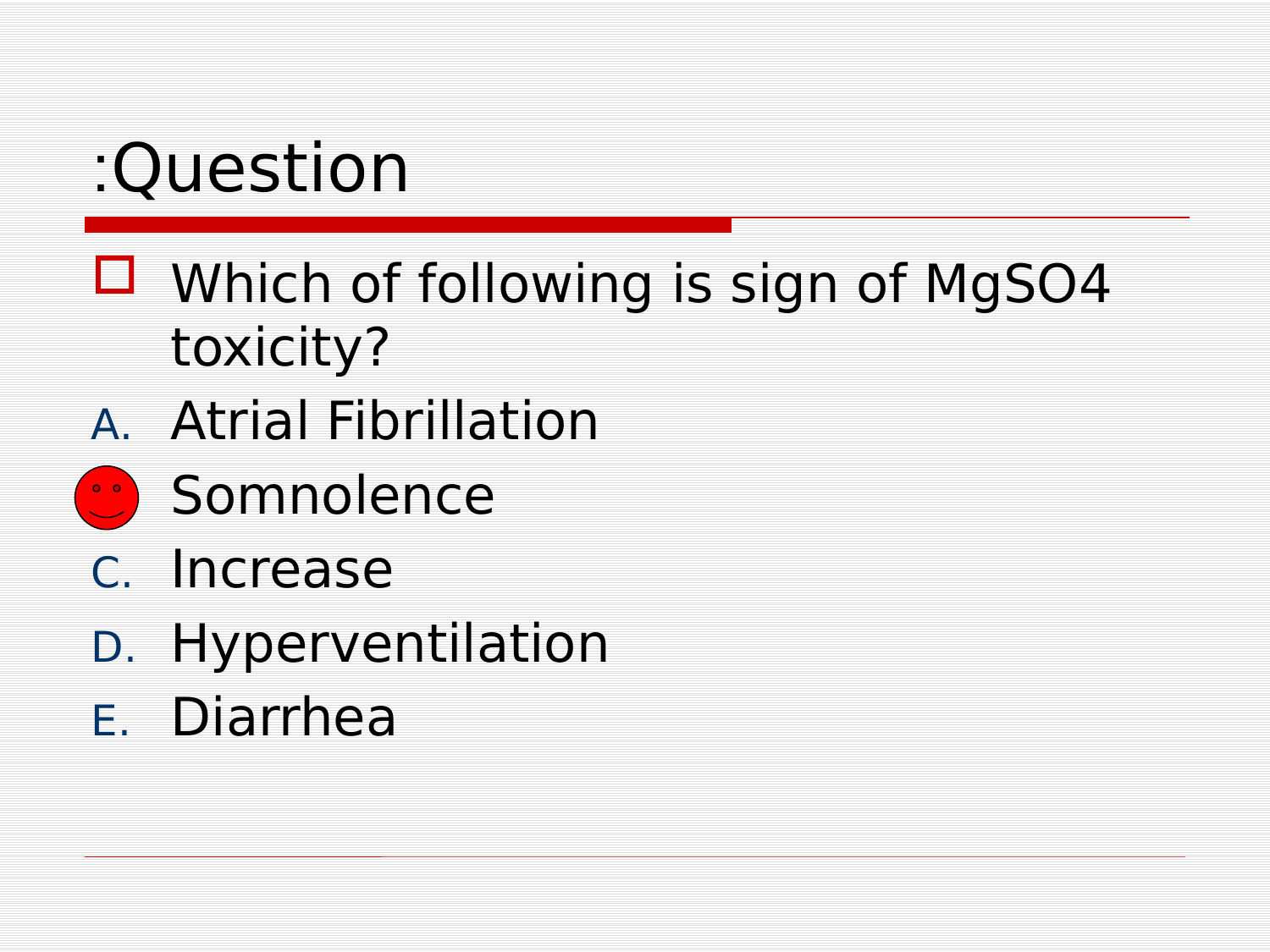

# Question:
Which of following is sign of MgSO4 toxicity?
Atrial Fibrillation
Somnolence
Increase
Hyperventilation
Diarrhea